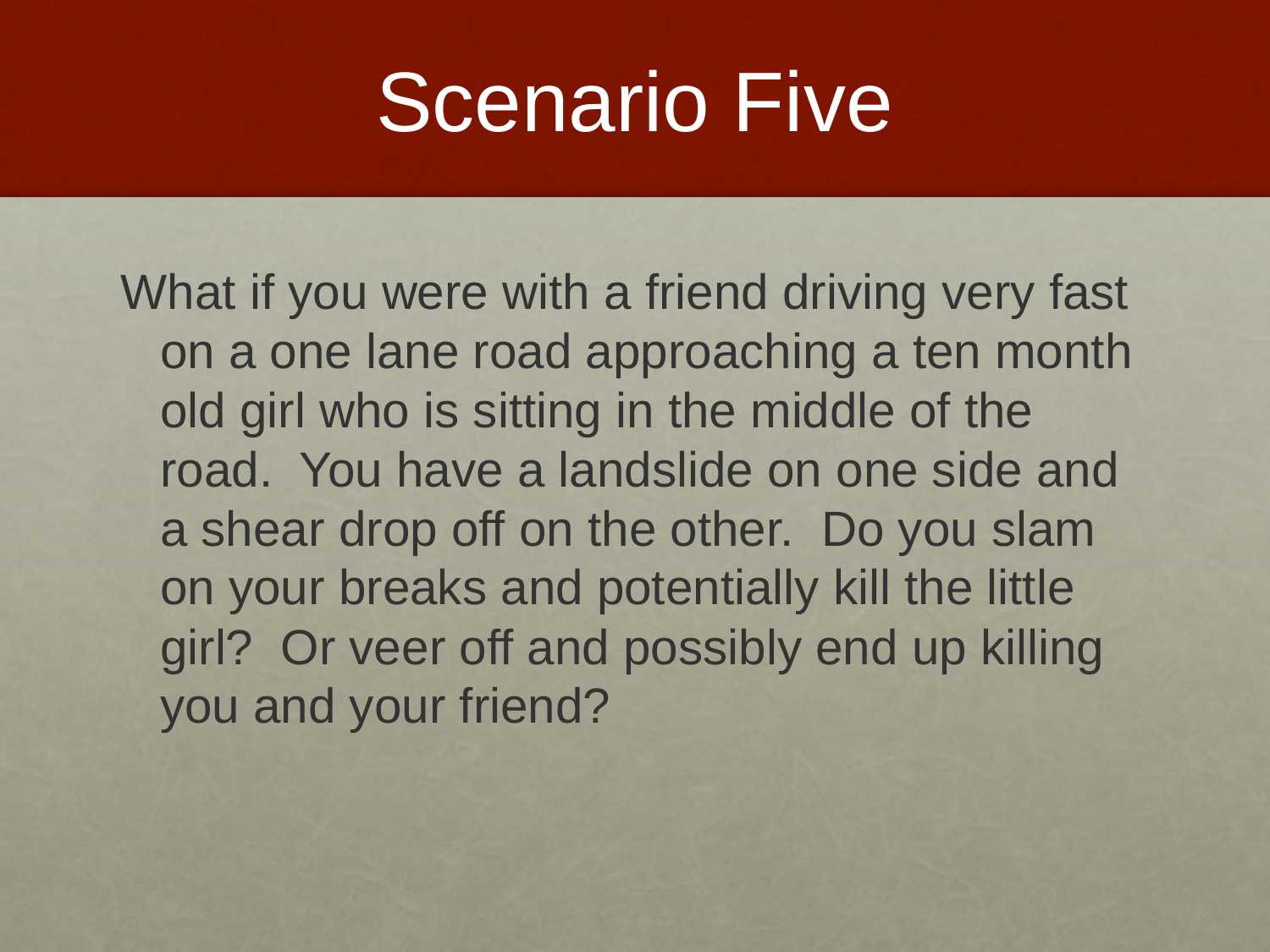

# Scenario Five
What if you were with a friend driving very fast on a one lane road approaching a ten month old girl who is sitting in the middle of the road.  You have a landslide on one side and a shear drop off on the other.  Do you slam on your breaks and potentially kill the little girl?  Or veer off and possibly end up killing you and your friend?